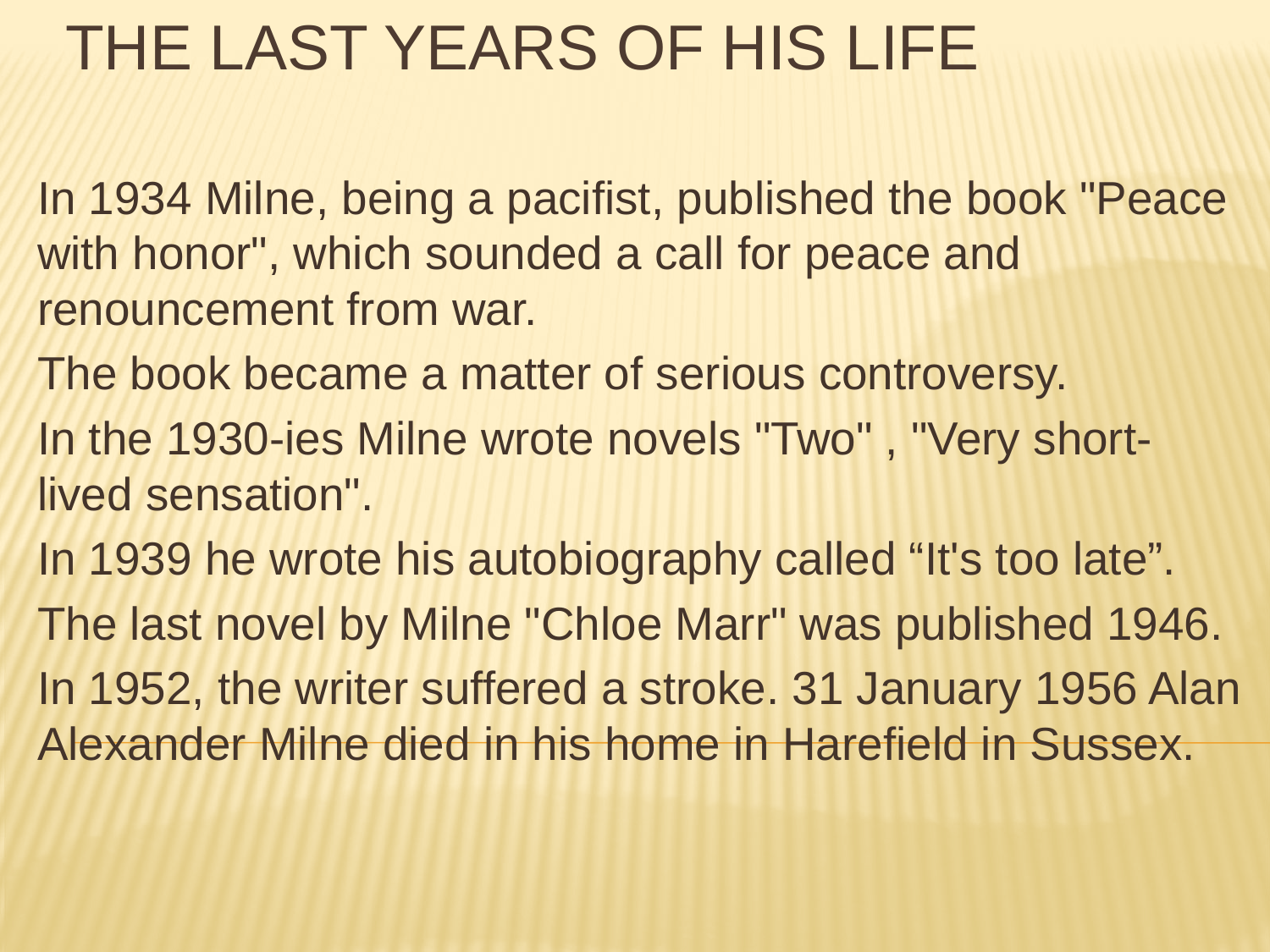

# the last years of his life
In 1934 Milne, being a pacifist, published the book "Peace with honor", which sounded a call for peace and renouncement from war.
The book became a matter of serious controversy.
In the 1930-ies Milne wrote novels "Two" , "Very short-lived sensation".
In 1939 he wrote his autobiography called “It's too late”.
The last novel by Milne "Chloe Marr" was published 1946.
In 1952, the writer suffered a stroke. 31 January 1956 Alan Alexander Milne died in his home in Harefield in Sussex.